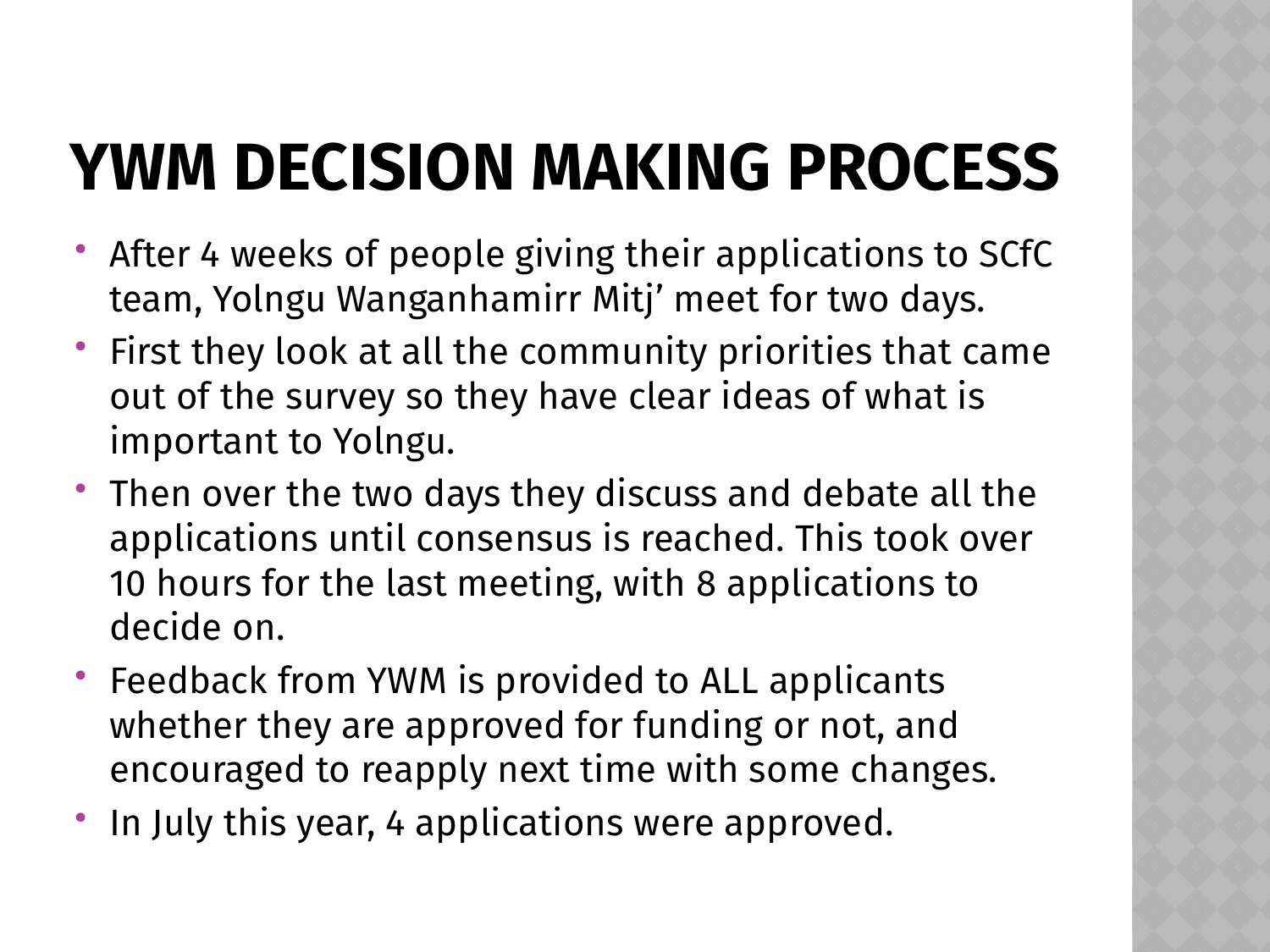

# YWM decision making process
After 4 weeks of people giving their applications to SCfC team, Yolngu Wanganhamirr Mitj’ meet for two days.
First they look at all the community priorities that came out of the survey so they have clear ideas of what is important to Yolngu.
Then over the two days they discuss and debate all the applications until consensus is reached. This took over 10 hours for the last meeting, with 8 applications to decide on.
Feedback from YWM is provided to ALL applicants whether they are approved for funding or not, and encouraged to reapply next time with some changes.
In July this year, 4 applications were approved.